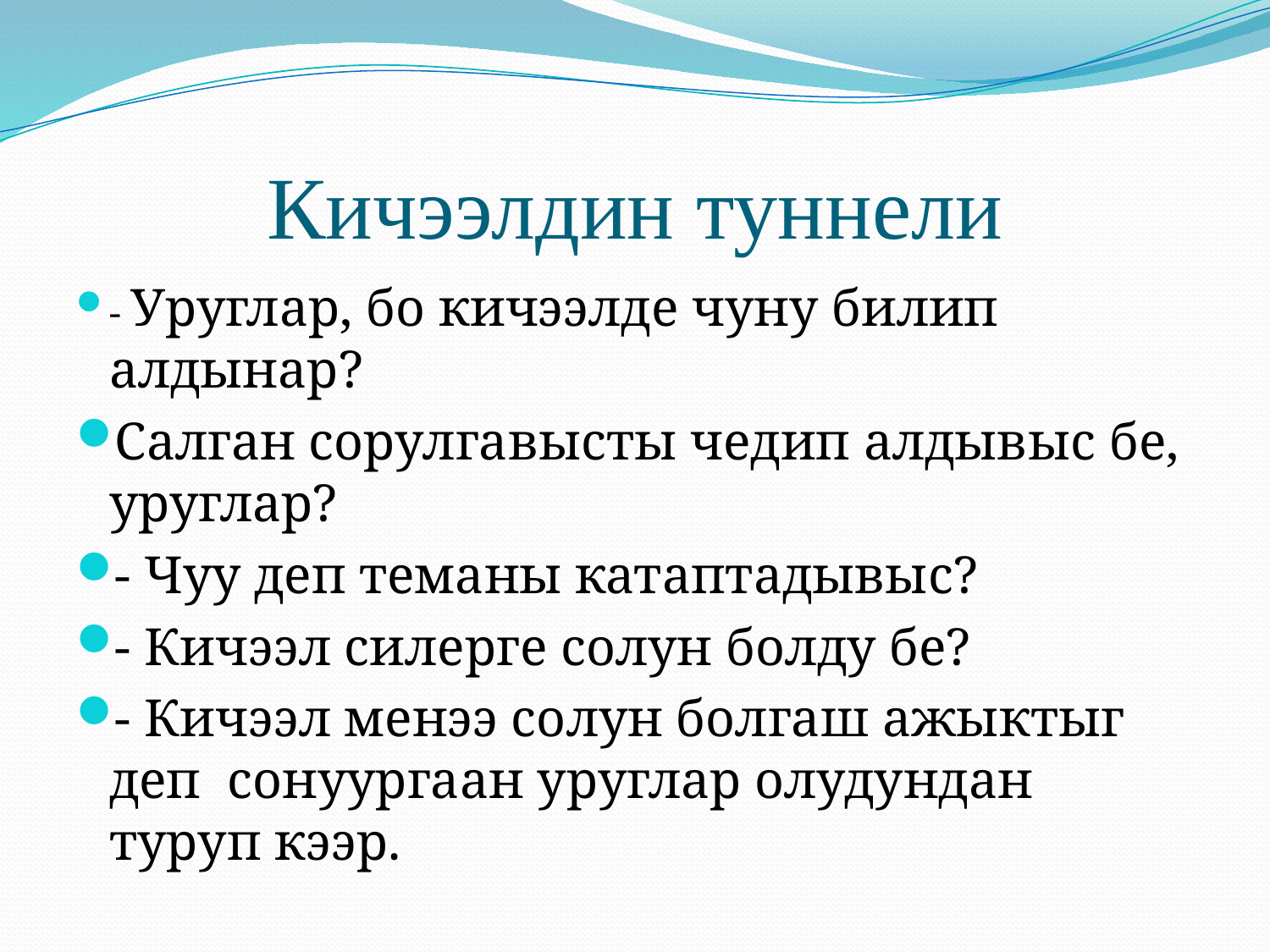

# Кичээлдин туннели
- Уруглар, бо кичээлде чуну билип алдынар?
Салган сорулгавысты чедип алдывыс бе, уруглар?
- Чуу деп теманы катаптадывыс?
- Кичээл силерге солун болду бе?
- Кичээл менээ солун болгаш ажыктыг деп  сонуургаан уруглар олудундан туруп кээр.